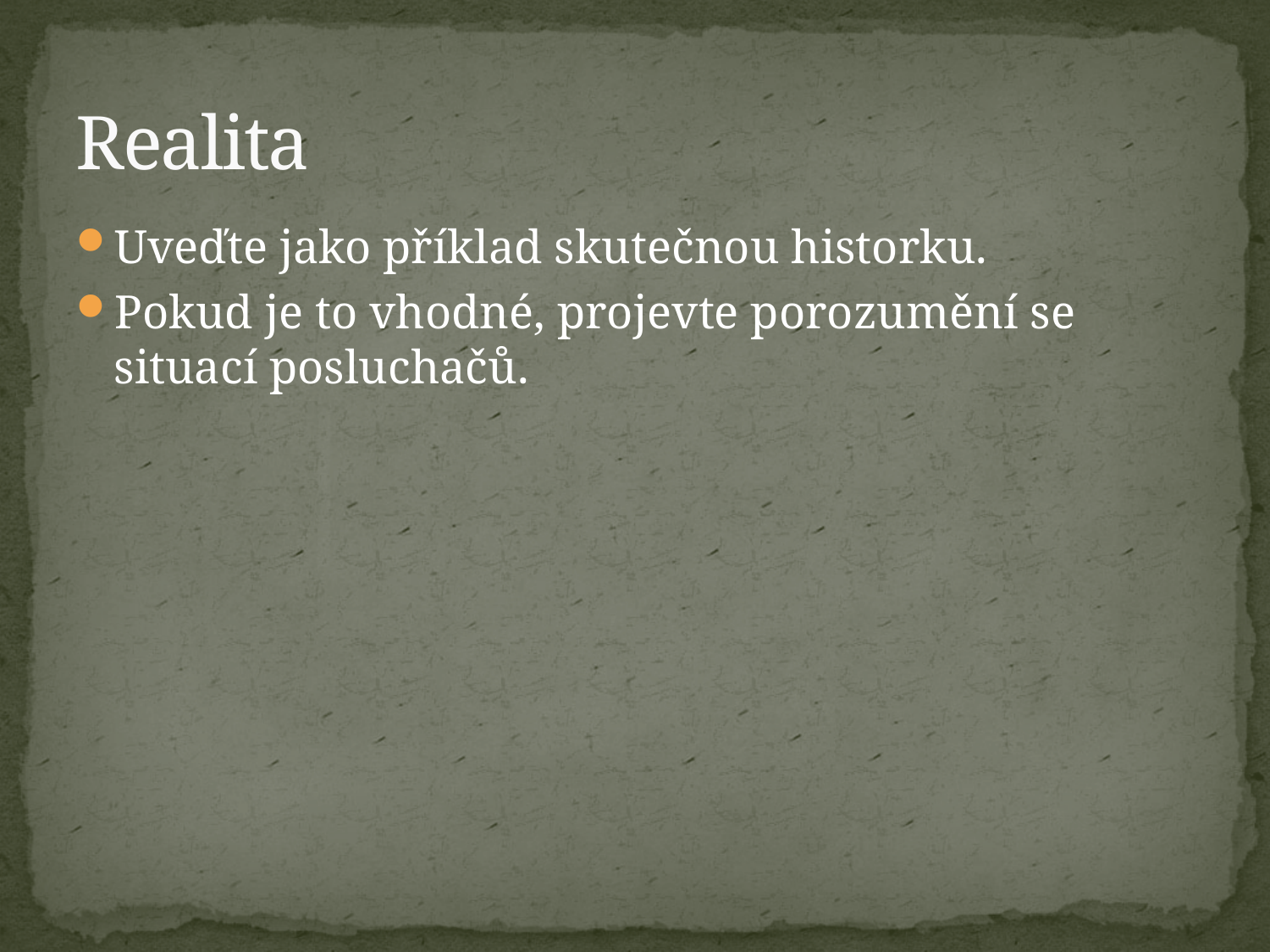

# Realita
Uveďte jako příklad skutečnou historku.
Pokud je to vhodné, projevte porozumění se situací posluchačů.